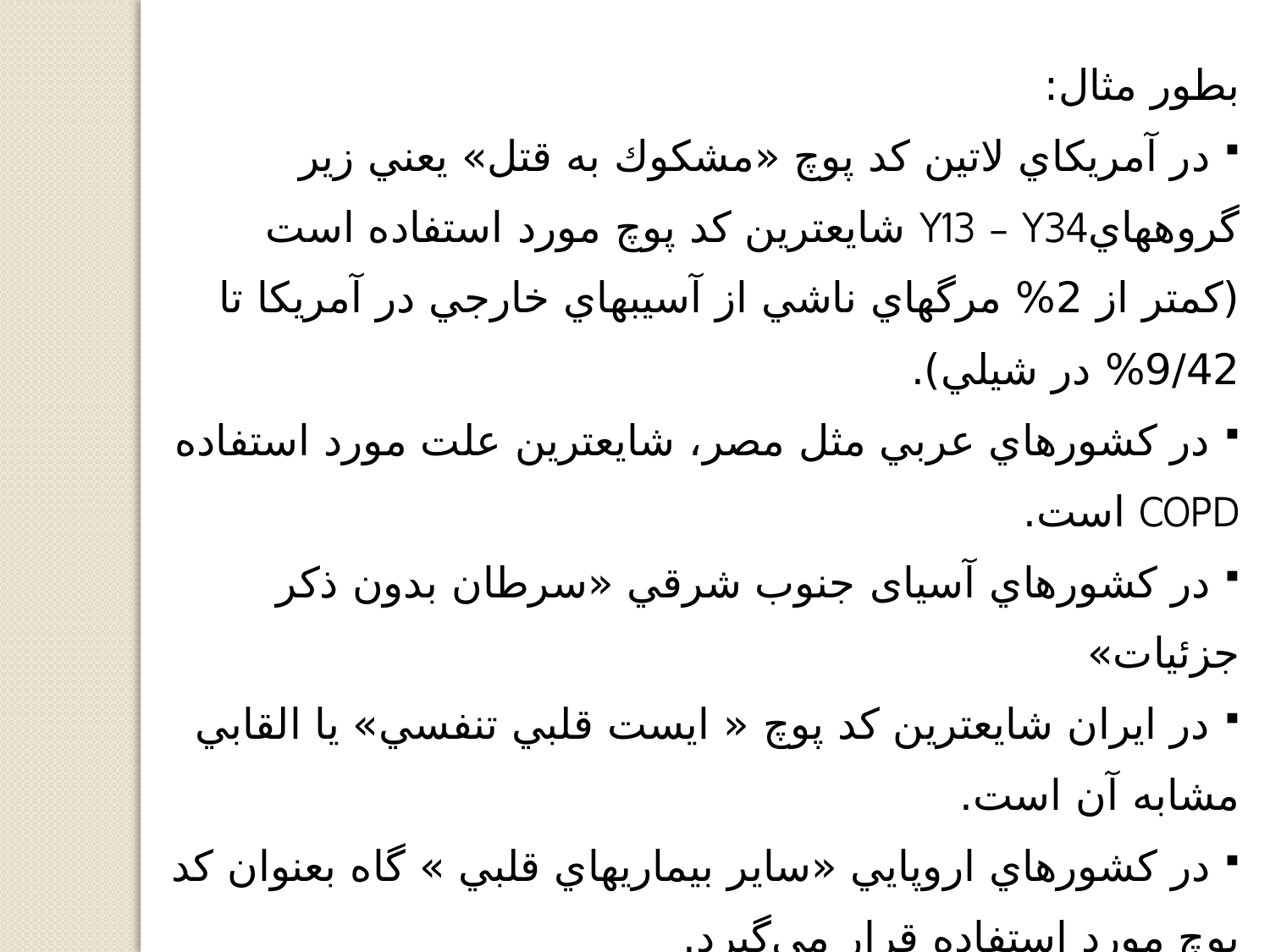

بطور مثال:
 در آمريكاي لاتين كد پوچ «مشكوك به قتل» يعني زير گروههايY13 – Y34 شايعترين كد پوچ مورد استفاده است (كمتر از 2% مرگهاي ناشي از آسيبهاي خارجي در آمريكا تا 9/42% در شيلي).
 در كشورهاي عربي مثل مصر، شايعترين علت مورد استفاده COPD است.
 در كشورهاي آسيای جنوب شرقي «سرطان بدون ذكر جزئيات»
 در ايران شايعترين كد پوچ « ايست قلبي تنفسي» يا القابي مشابه آن است.
 در كشورهاي اروپايي «ساير بيماريهاي قلبي » گاه بعنوان كد پوچ مورد استفاده قرار مي‌گيرد.